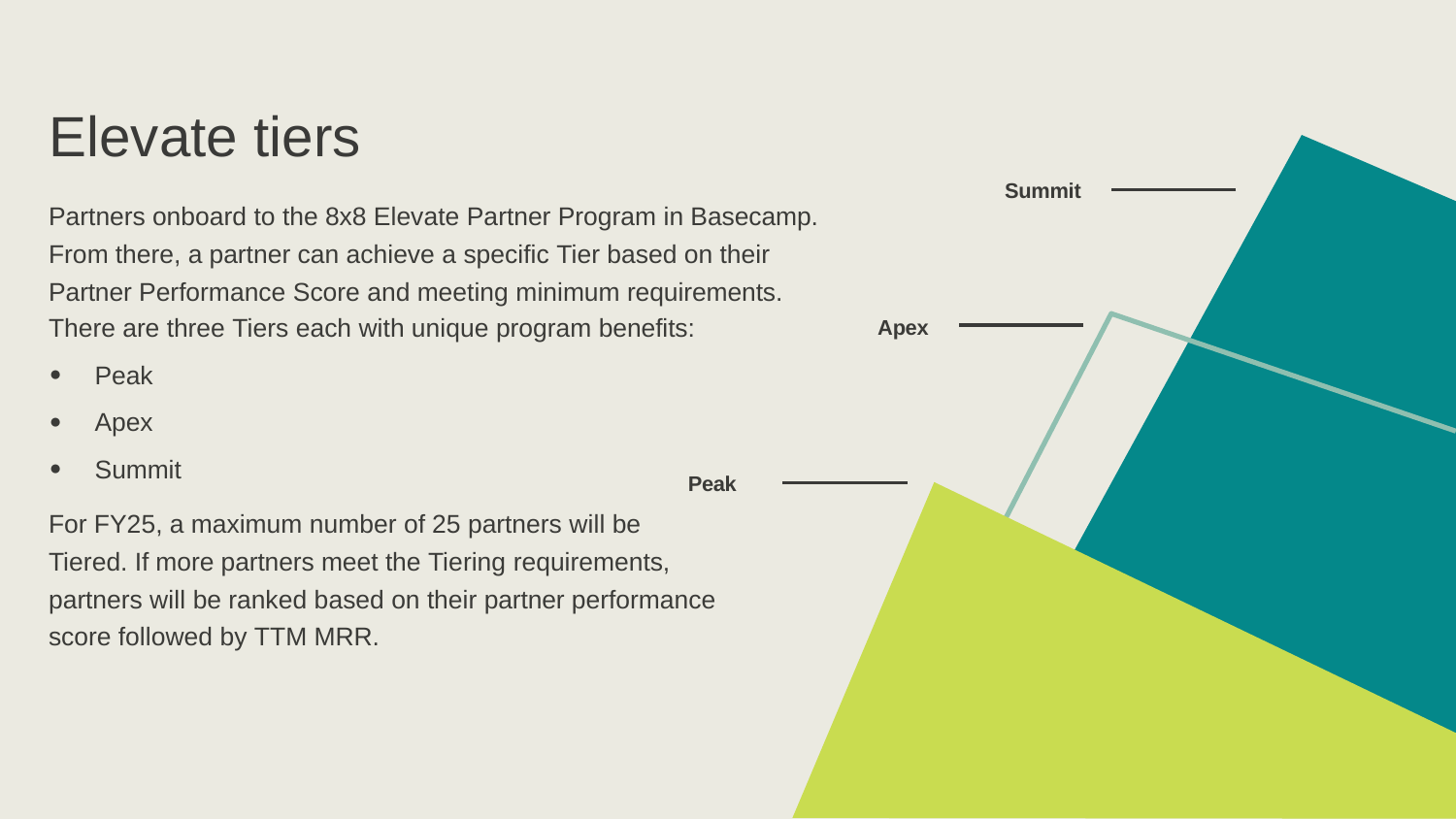

Elevate tiers

Summit
Partners onboard to the 8x8 Elevate Partner Program in Basecamp. From there, a partner can achieve a specific Tier based on their Partner Performance Score and meeting minimum requirements.
There are three Tiers each with unique program benefits:
Peak
Apex
Summit
For FY25, a maximum number of 25 partners will be
Tiered. If more partners meet the Tiering requirements,
partners will be ranked based on their partner performance
score followed by TTM MRR.

Apex
Peak